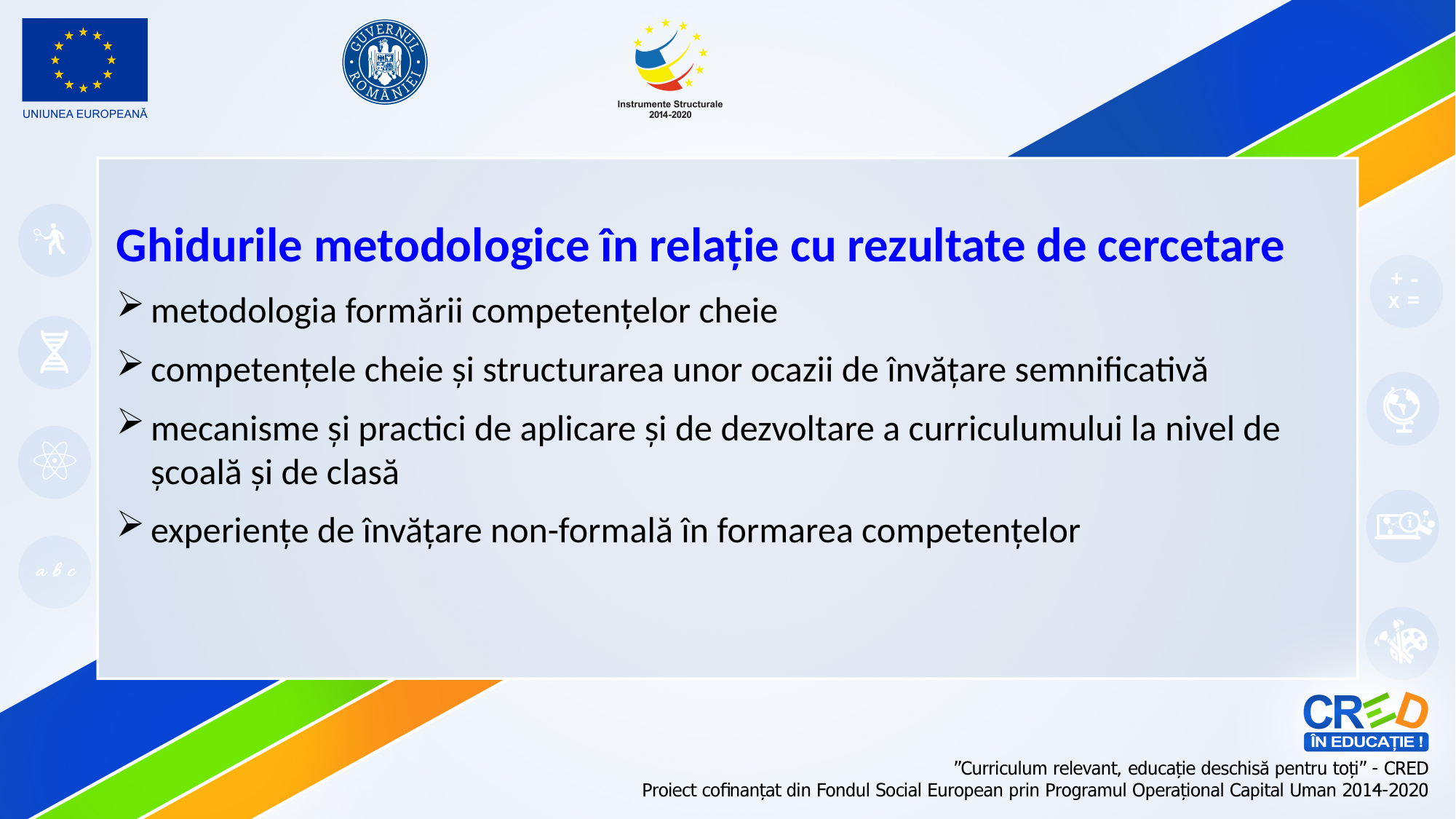

Ghidurile metodologice în relație cu rezultate de cercetare
metodologia formării competențelor cheie
competențele cheie şi structurarea unor ocazii de învățare semnificativă
mecanisme şi practici de aplicare şi de dezvoltare a curriculumului la nivel de școală şi de clasă
experiențe de învățare non-formală în formarea competențelor

”Curriculum relevant, educație deschisă pentru toți” - CRED
Proiect cofinanțat din Fondul Social European prin Programul Operațional Capital Uman 2014-2020